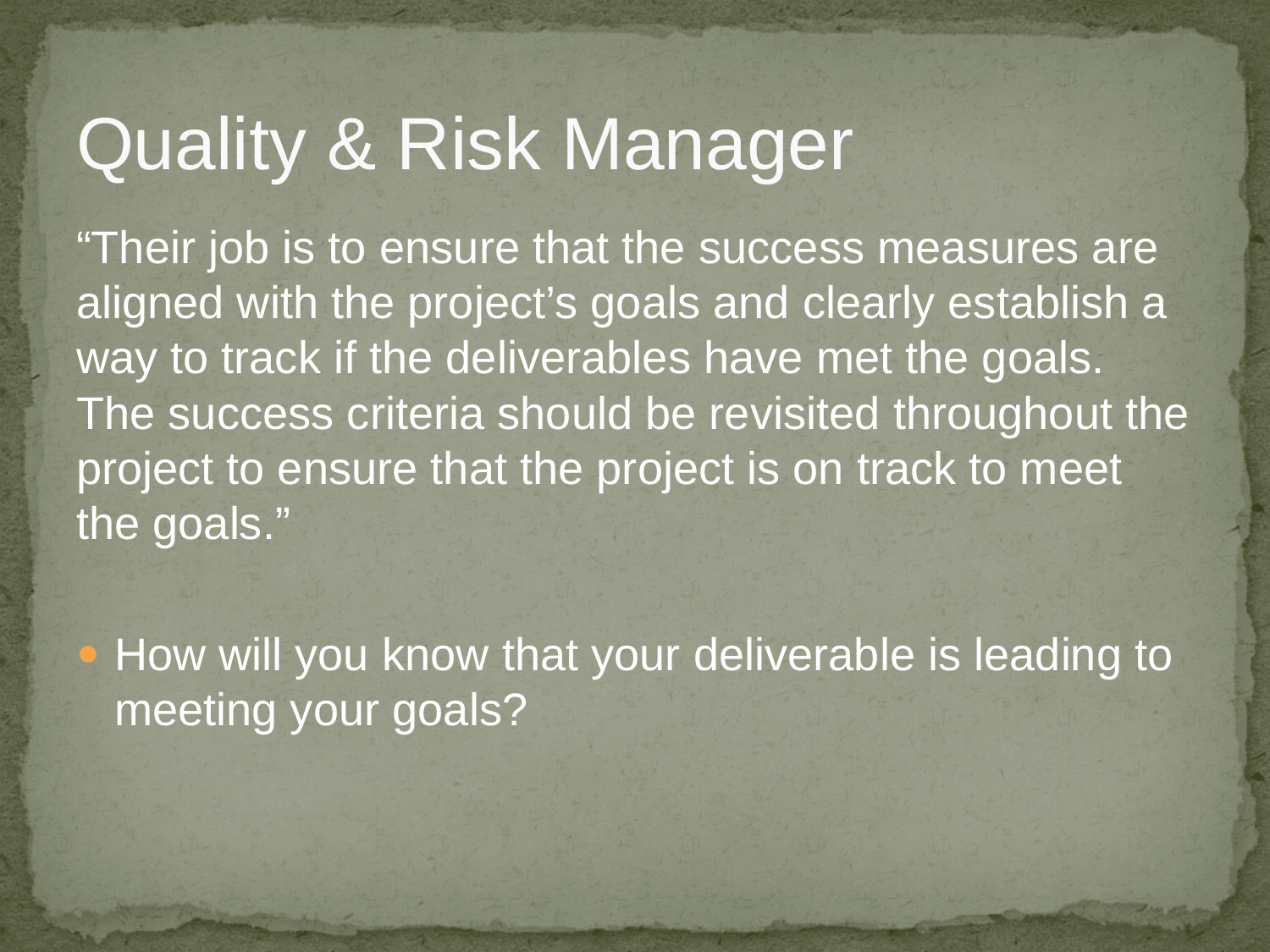

# Quality & Risk Manager
“Their job is to ensure that the success measures are aligned with the project’s goals and clearly establish a way to track if the deliverables have met the goals. The success criteria should be revisited throughout the project to ensure that the project is on track to meet the goals.”

How will you know that your deliverable is leading to meeting your goals?